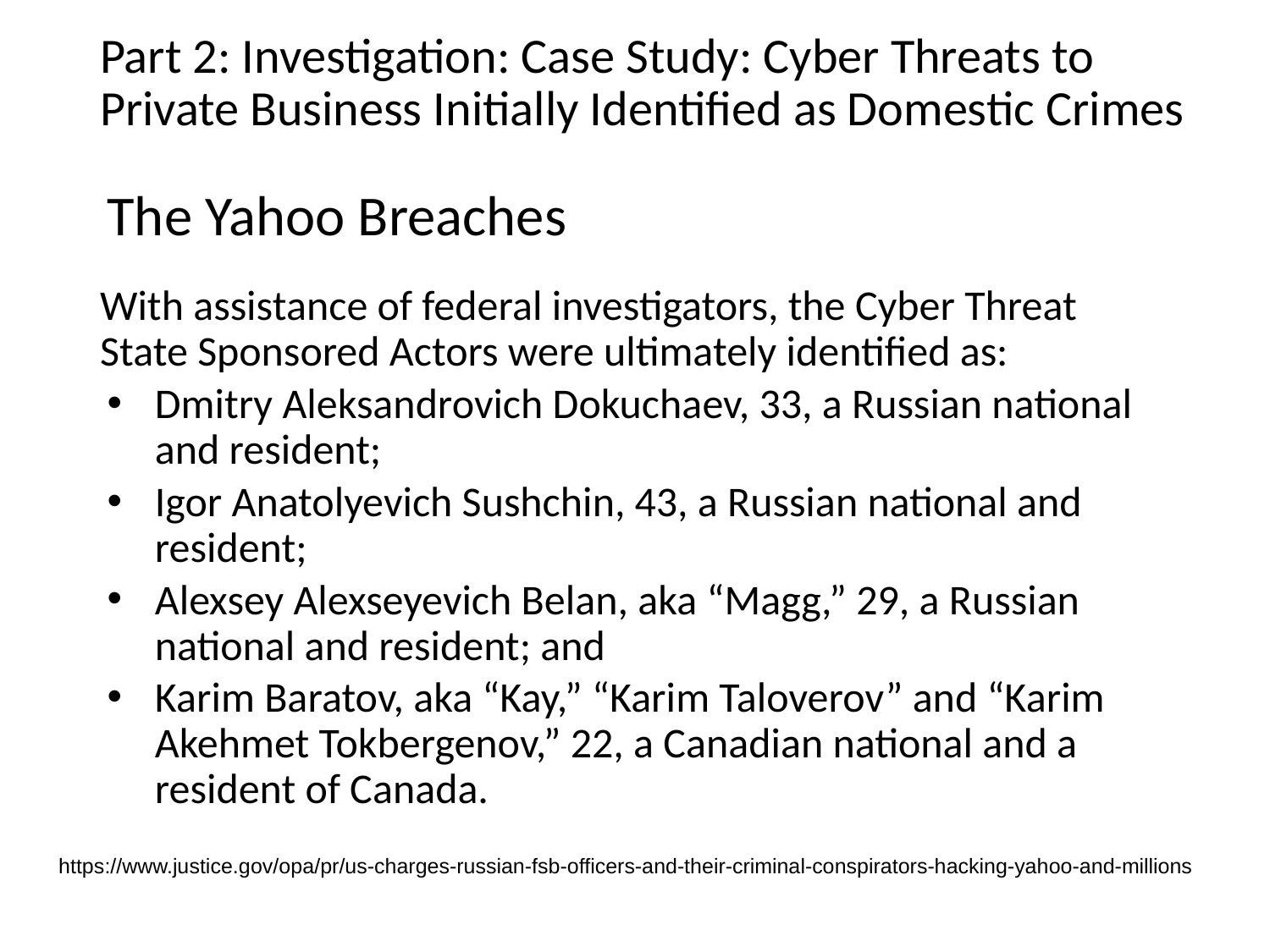

# Part 2: Investigation: Case Study: Cyber Threats to Private Business Initially Identified as Domestic Crimes

The Yahoo Breaches

With assistance of federal investigators, the Cyber Threat State Sponsored Actors were ultimately identified as:
Dmitry Aleksandrovich Dokuchaev, 33, a Russian national and resident;
Igor Anatolyevich Sushchin, 43, a Russian national and resident;
Alexsey Alexseyevich Belan, aka “Magg,” 29, a Russian national and resident; and
Karim Baratov, aka “Kay,” “Karim Taloverov” and “Karim Akehmet Tokbergenov,” 22, a Canadian national and a resident of Canada.

https://www.justice.gov/opa/pr/us-charges-russian-fsb-officers-and-their-criminal-conspirators-hacking-yahoo-and-millions